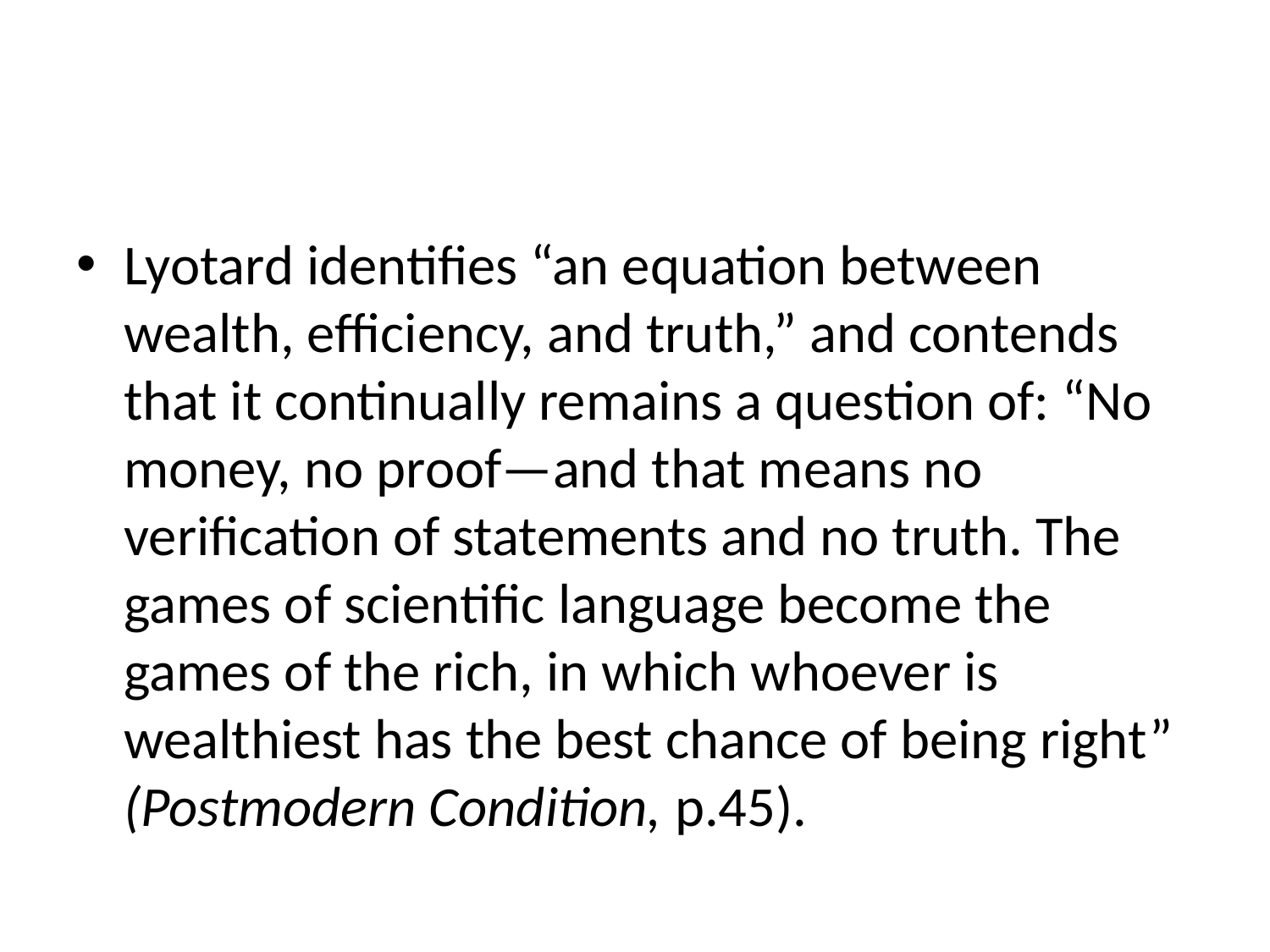

#
Lyotard identifies “an equation between wealth, efficiency, and truth,” and contends that it continually remains a question of: “No money, no proof—and that means no verification of statements and no truth. The games of scientific language become the games of the rich, in which whoever is wealthiest has the best chance of being right” (Postmodern Condition, p.45).